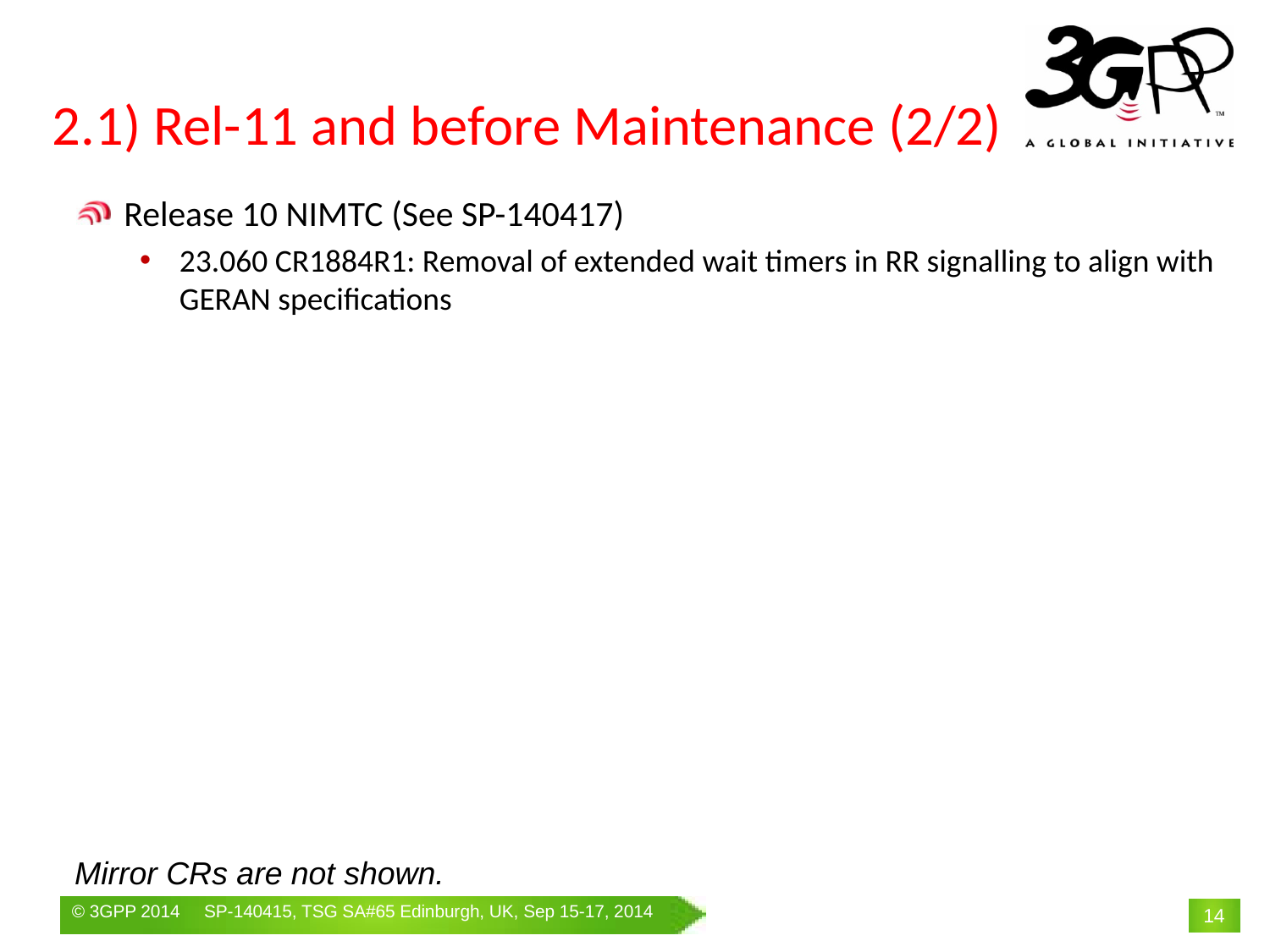

# 2.1) Rel-11 and before Maintenance (2/2)
Release 10 NIMTC (See SP-140417)
23.060 CR1884R1: Removal of extended wait timers in RR signalling to align with GERAN specifications
Mirror CRs are not shown.